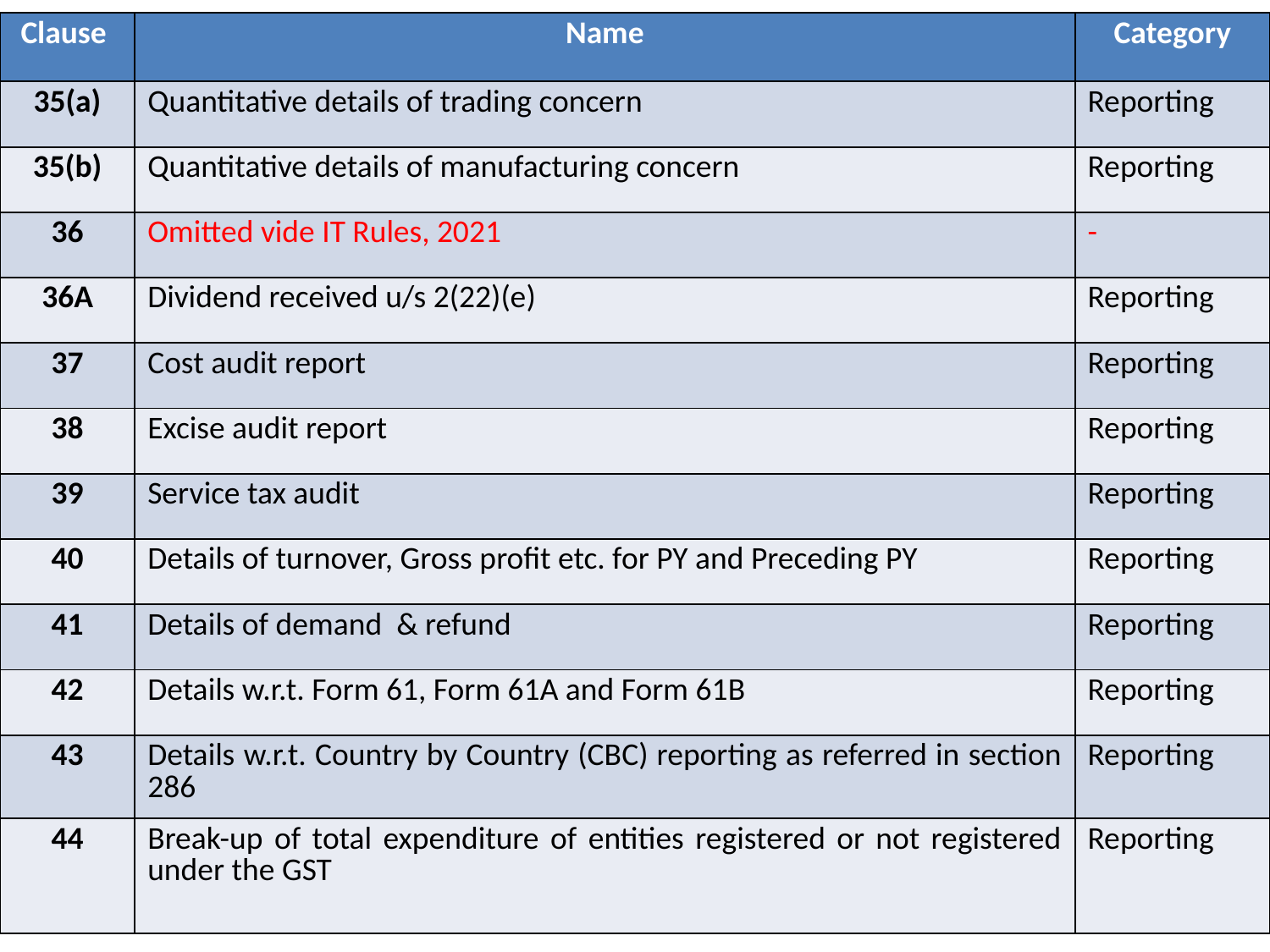

| Clause | Name | Category |
| --- | --- | --- |
| 35(a) | Quantitative details of trading concern | Reporting |
| 35(b) | Quantitative details of manufacturing concern | Reporting |
| 36 | Omitted vide IT Rules, 2021 | - |
| 36A | Dividend received u/s 2(22)(e) | Reporting |
| 37 | Cost audit report | Reporting |
| 38 | Excise audit report | Reporting |
| 39 | Service tax audit | Reporting |
| 40 | Details of turnover, Gross profit etc. for PY and Preceding PY | Reporting |
| 41 | Details of demand & refund | Reporting |
| 42 | Details w.r.t. Form 61, Form 61A and Form 61B | Reporting |
| 43 | Details w.r.t. Country by Country (CBC) reporting as referred in section 286 | Reporting |
| 44 | Break-up of total expenditure of entities registered or not registered under the GST | Reporting |